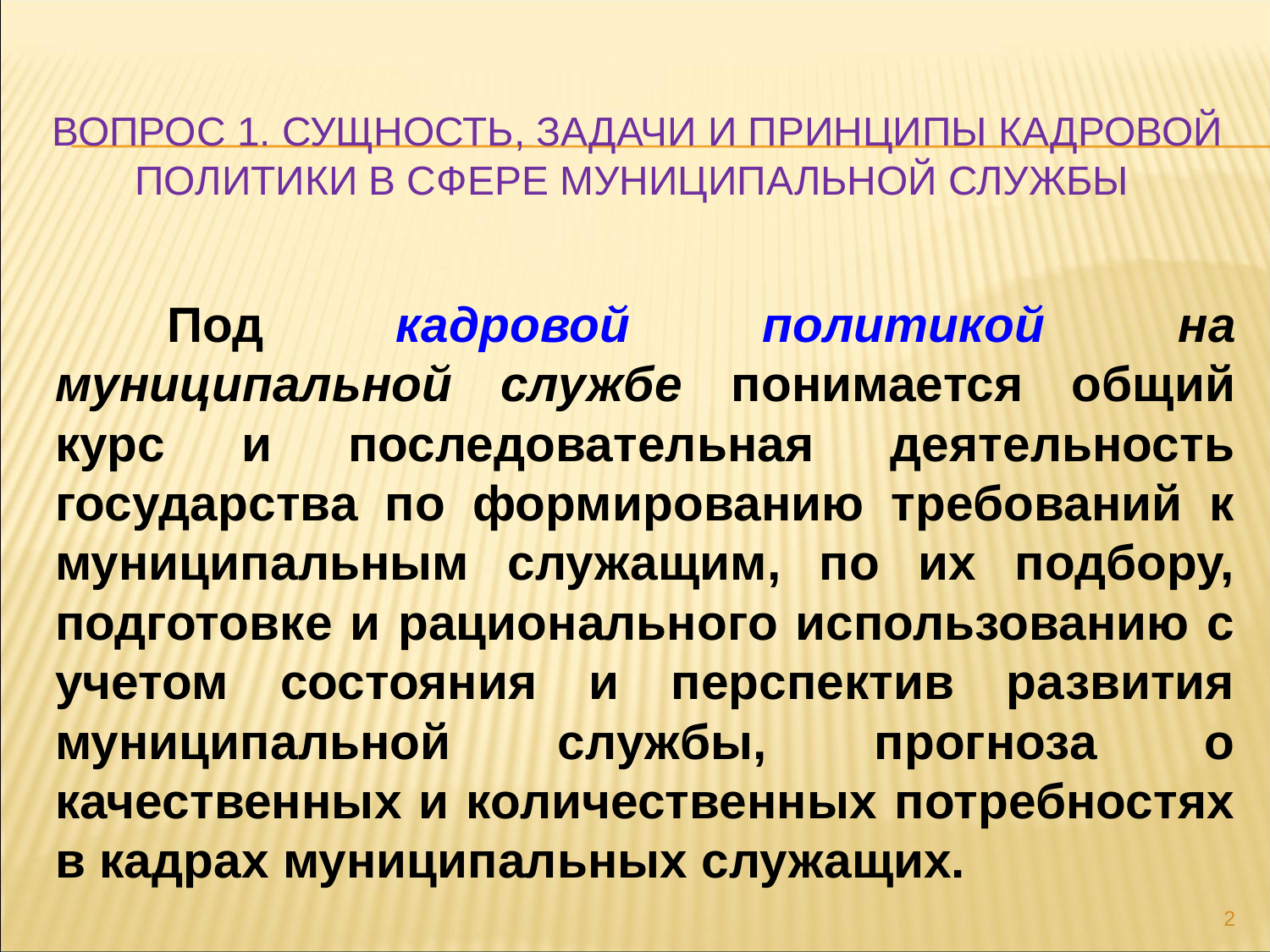

# Вопрос 1. Сущность, задачи и принципы кадровой политики в сфере муниципальной службы
	Под кадровой политикой на муниципальной службе понимается общий курс и последовательная деятельность государства по формированию требований к муниципальным служащим, по их подбору, подготовке и рационального использованию с учетом состояния и перспектив развития муниципальной службы, прогноза о качественных и количественных потребностях в кадрах муниципальных служащих.

2